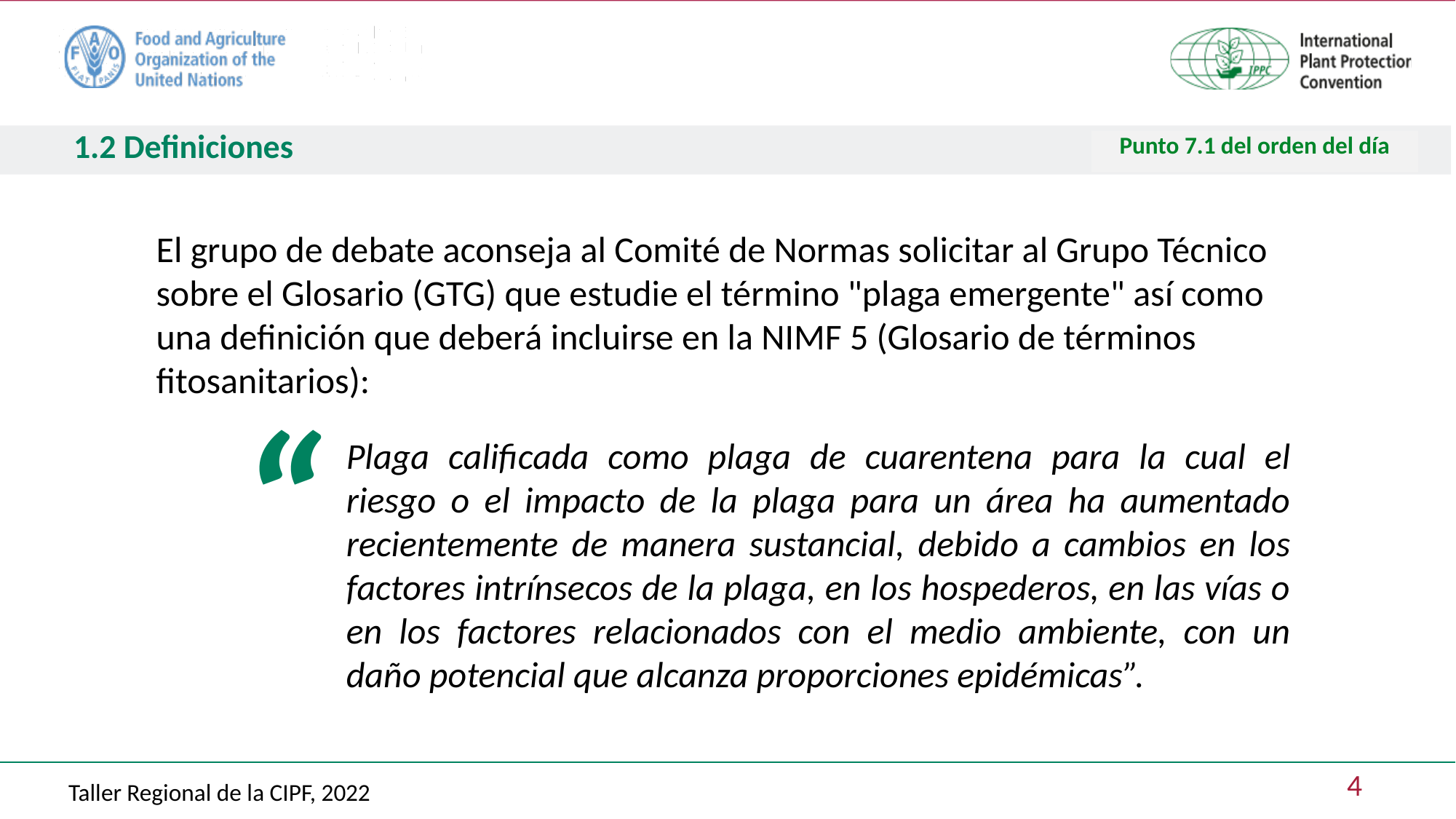

# 1.2 Definiciones

Punto 7.1 del orden del día

El grupo de debate aconseja al Comité de Normas solicitar al Grupo Técnico sobre el Glosario (GTG) que estudie el término "plaga emergente" así como
una definición que deberá incluirse en la NIMF 5 (Glosario de términos fitosanitarios):
“
Plaga calificada como plaga de cuarentena para la cual el riesgo o el impacto de la plaga para un área ha aumentado recientemente de manera sustancial, debido a cambios en los factores intrínsecos de la plaga, en los hospederos, en las vías o en los factores relacionados con el medio ambiente, con un daño potencial que alcanza proporciones epidémicas”.
Taller Regional de la CIPF, 2022